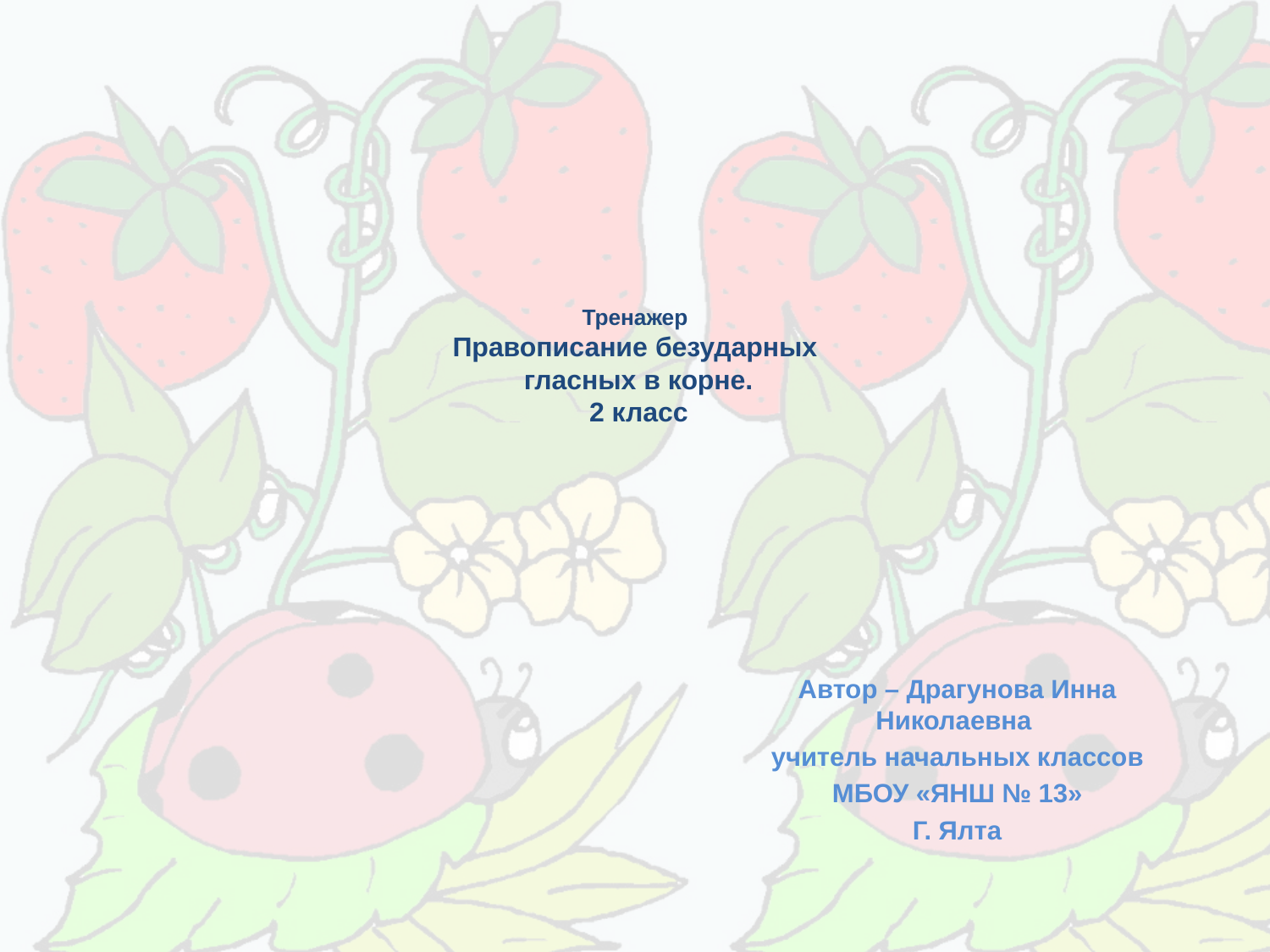

# Тренажер Правописание безударных гласных в корне. 2 класс
Автор – Драгунова Инна Николаевна
учитель начальных классов
МБОУ «ЯНШ № 13»
Г. Ялта